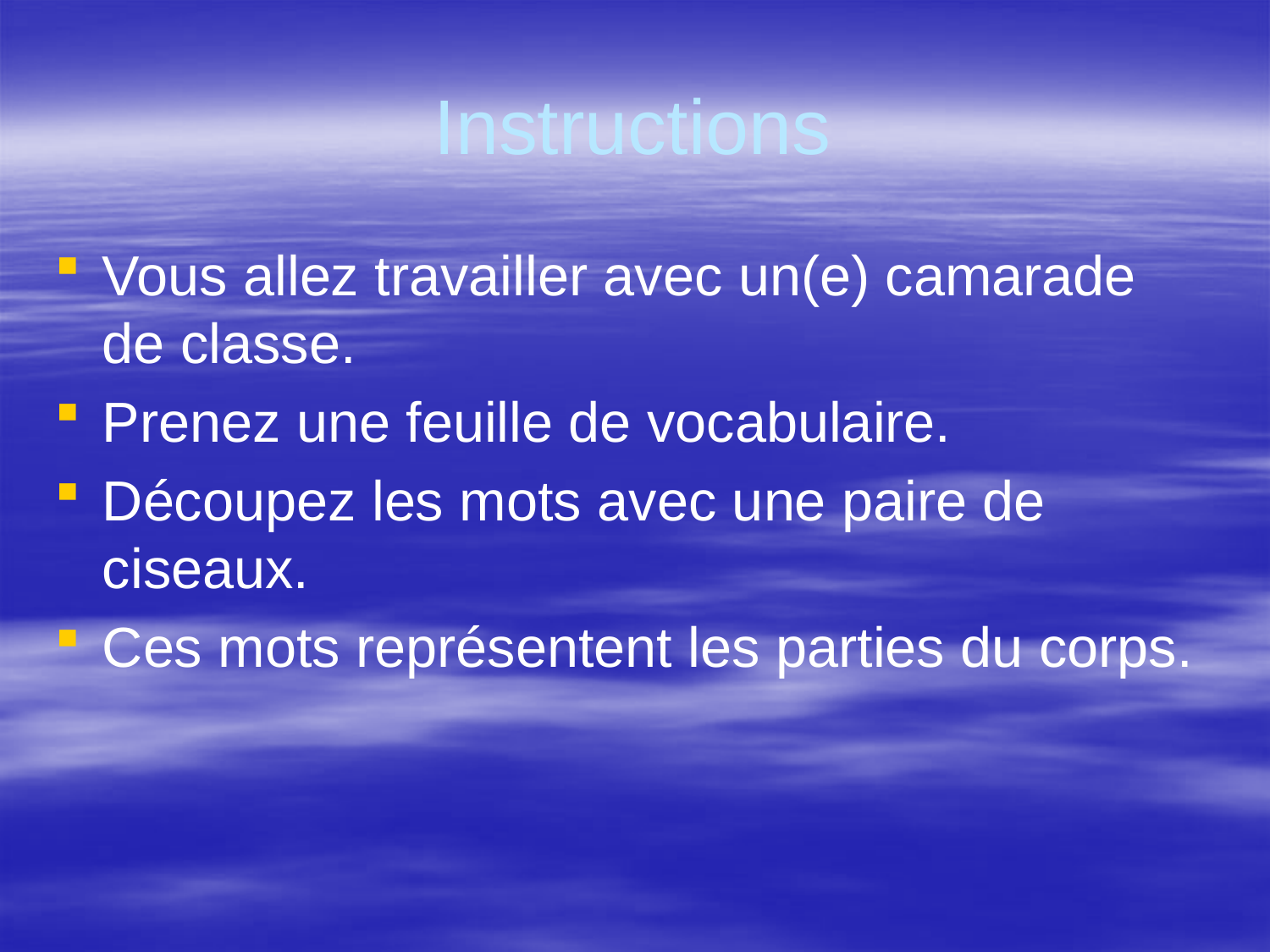

# Instructions
Vous allez travailler avec un(e) camarade de classe.
Prenez une feuille de vocabulaire.
Découpez les mots avec une paire de ciseaux.
Ces mots représentent les parties du corps.